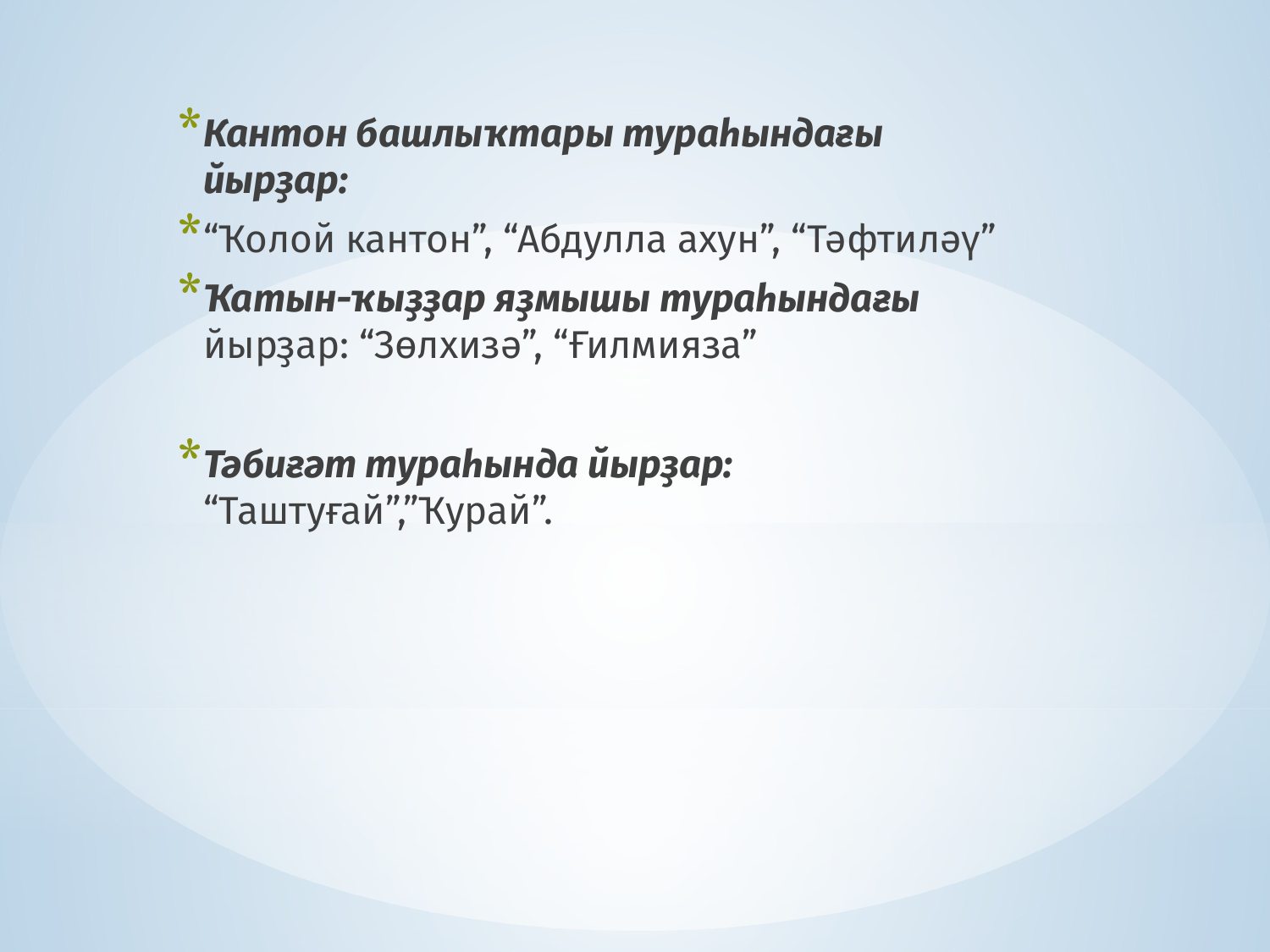

Кантон башлыҡтары тураһындағы йырҙар:
“Ҡолой кантон”, “Абдулла ахун”, “Тәфтиләү”
Ҡатын-ҡыҙҙар яҙмышы тураһындағы йырҙар: “Зөлхизә”, “Ғилмияза”

Тәбиғәт тураһында йырҙар: “Таштуғай”,”Ҡурай”.
#